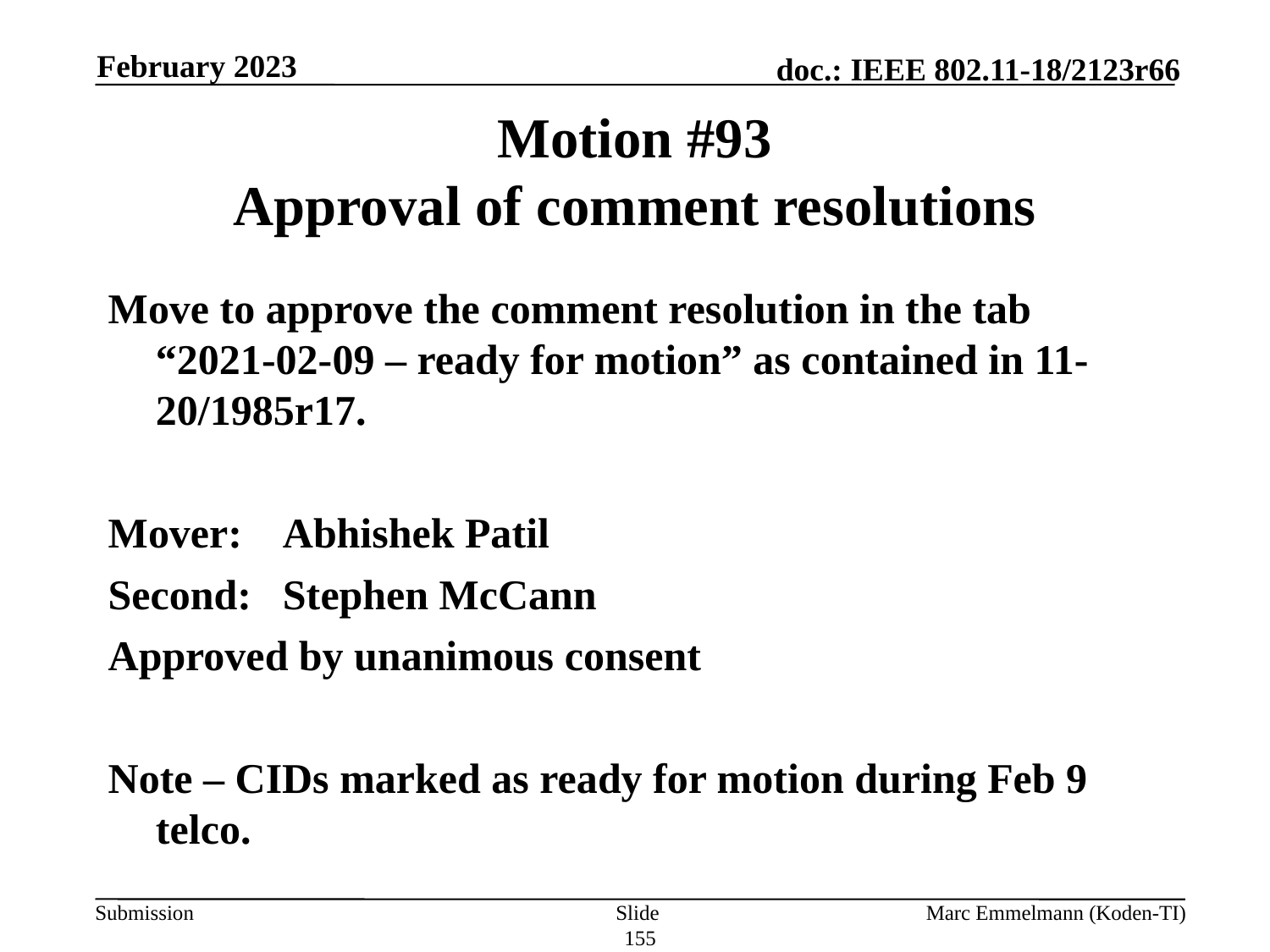

February 2023
# Motion #93 Approval of comment resolutions
Move to approve the comment resolution in the tab “2021-02-09 – ready for motion” as contained in 11-20/1985r17.

Mover:	Abhishek Patil
Second:	Stephen McCann
Approved by unanimous consent

Note – CIDs marked as ready for motion during Feb 9 telco.
Slide 155
Marc Emmelmann (Koden-TI)